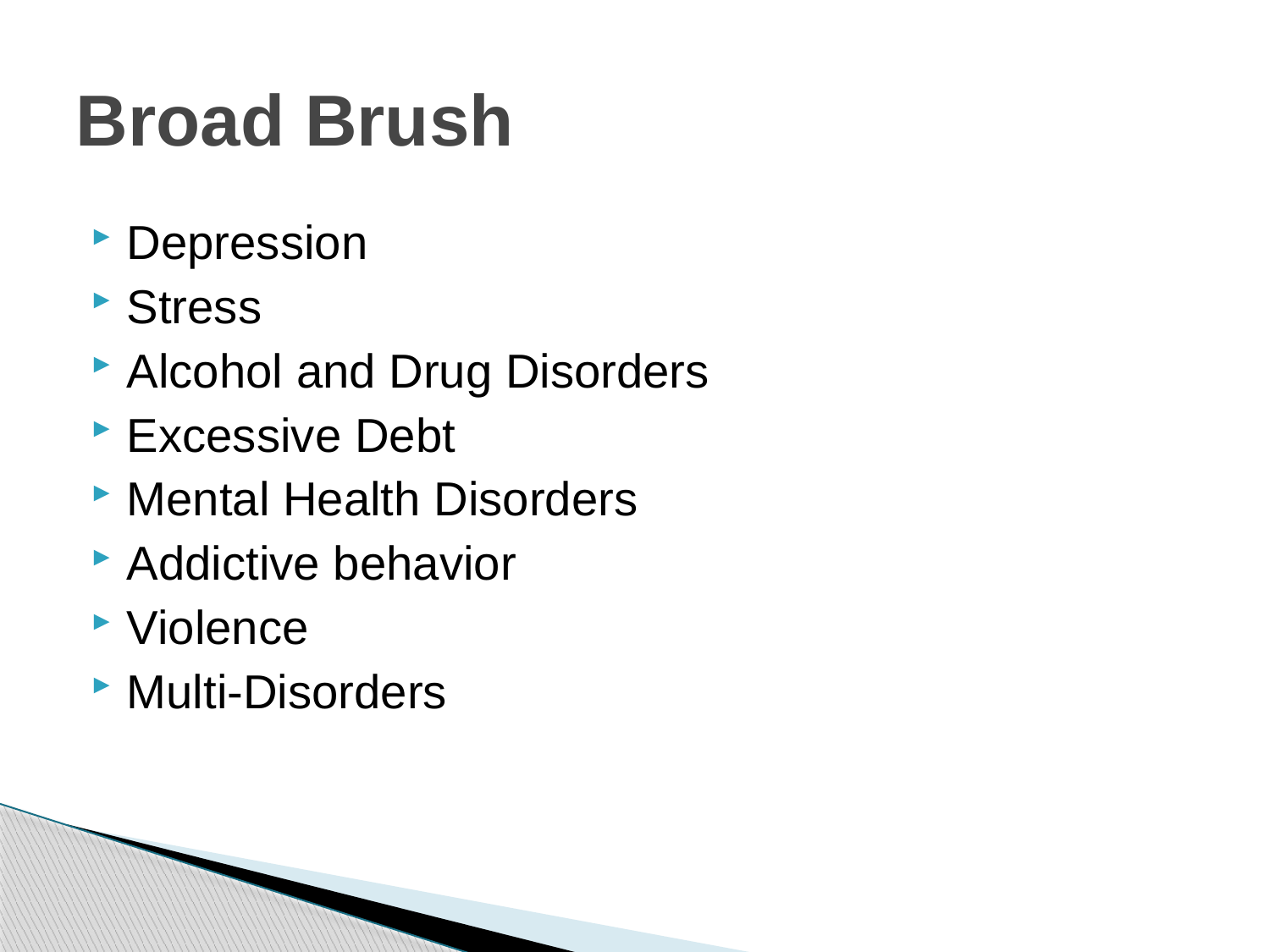

# Broad Brush
Depression
Stress
Alcohol and Drug Disorders
Excessive Debt
Mental Health Disorders
Addictive behavior
Violence
Multi-Disorders